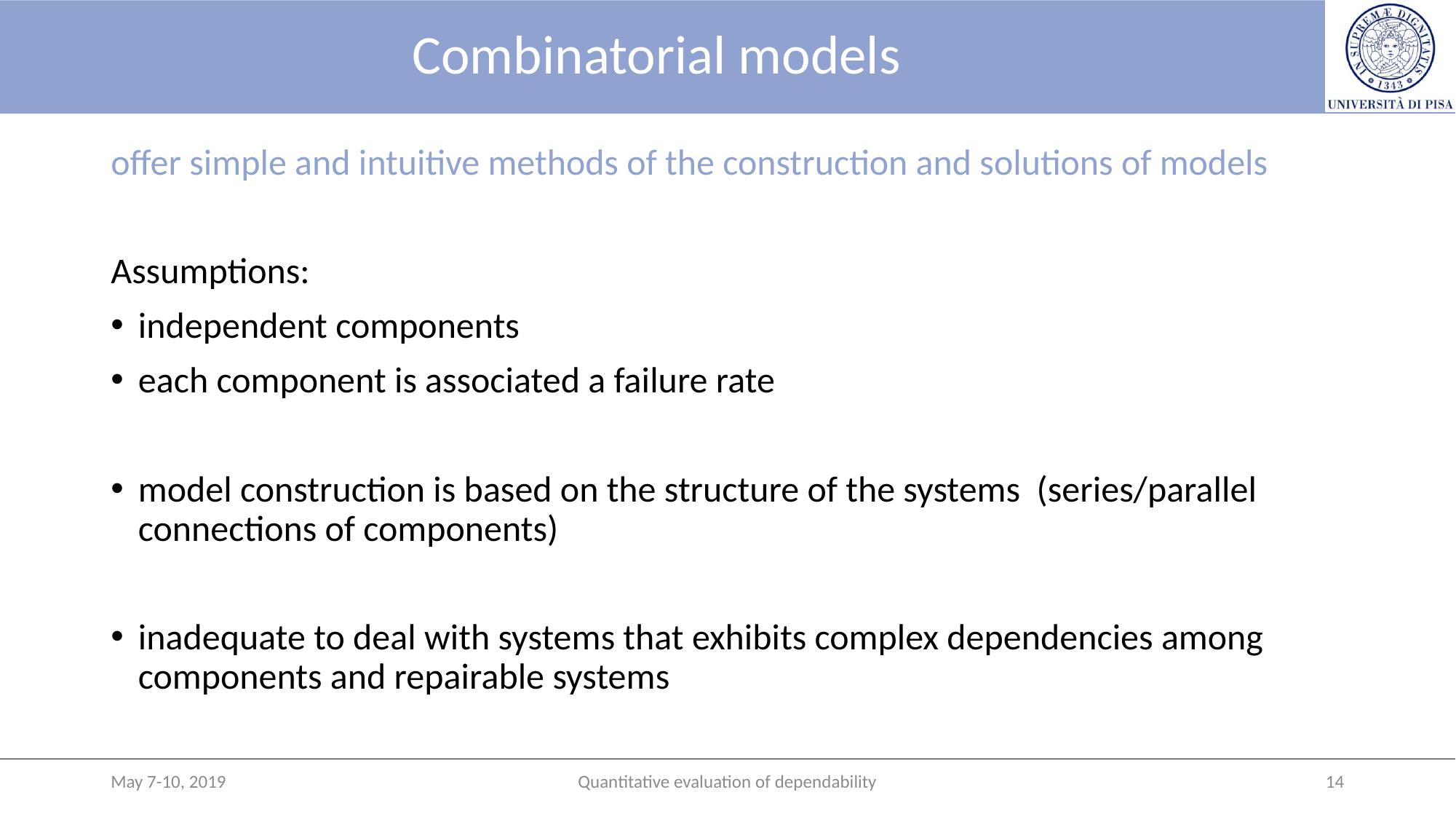

# Combinatorial models
offer simple and intuitive methods of the construction and solutions of models

Assumptions:
independent components
each component is associated a failure rate

model construction is based on the structure of the systems  (series/parallel connections of components)

inadequate to deal with systems that exhibits complex dependencies among components and repairable systems

May 7-10, 2019
Quantitative evaluation of dependability
14